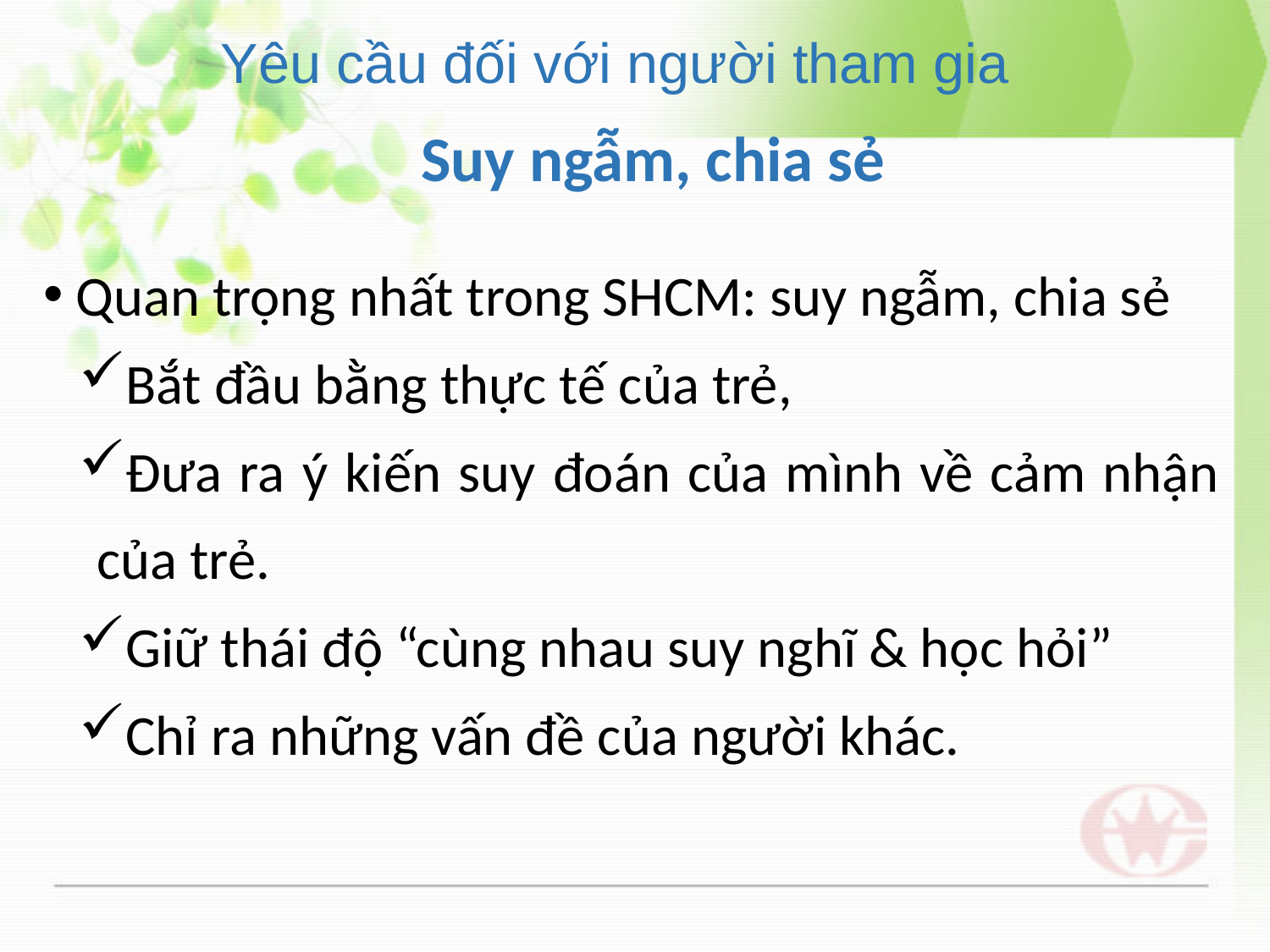

Yêu cầu đối với người tham gia
# Suy ngẫm, chia sẻ
 Quan trọng nhất trong SHCM: suy ngẫm, chia sẻ
Bắt đầu bằng thực tế của trẻ,
Đưa ra ý kiến suy đoán của mình về cảm nhận của trẻ.
Giữ thái độ “cùng nhau suy nghĩ & học hỏi”
Chỉ ra những vấn đề của người khác.